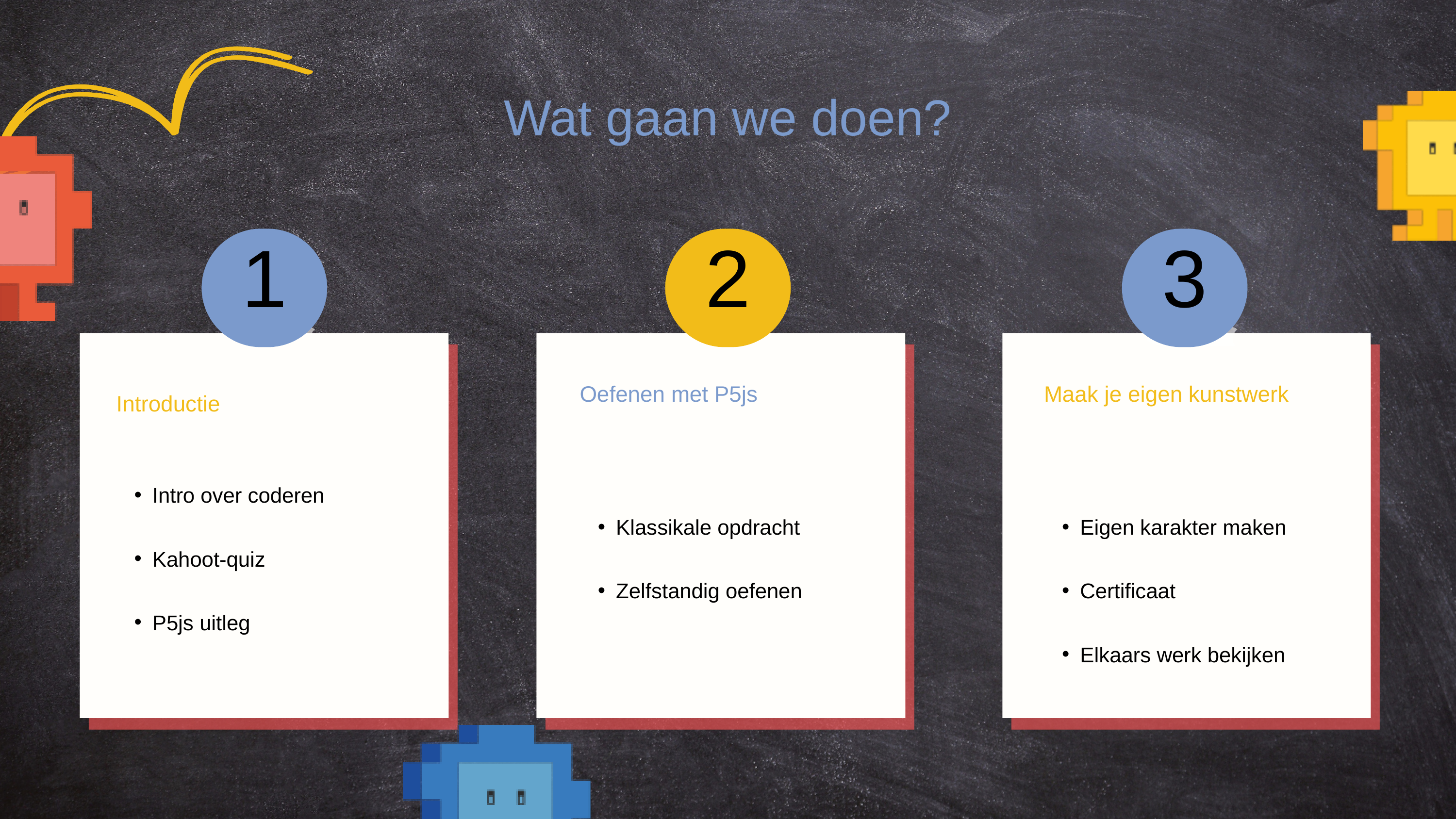

Wat gaan we doen?

1

2

3

Oefenen met P5js
Maak je eigen kunstwerk
Introductie
Intro over coderen

Kahoot-quiz

P5js uitleg
Klassikale opdracht

Zelfstandig oefenen
Eigen karakter maken

Certificaat

Elkaars werk bekijken